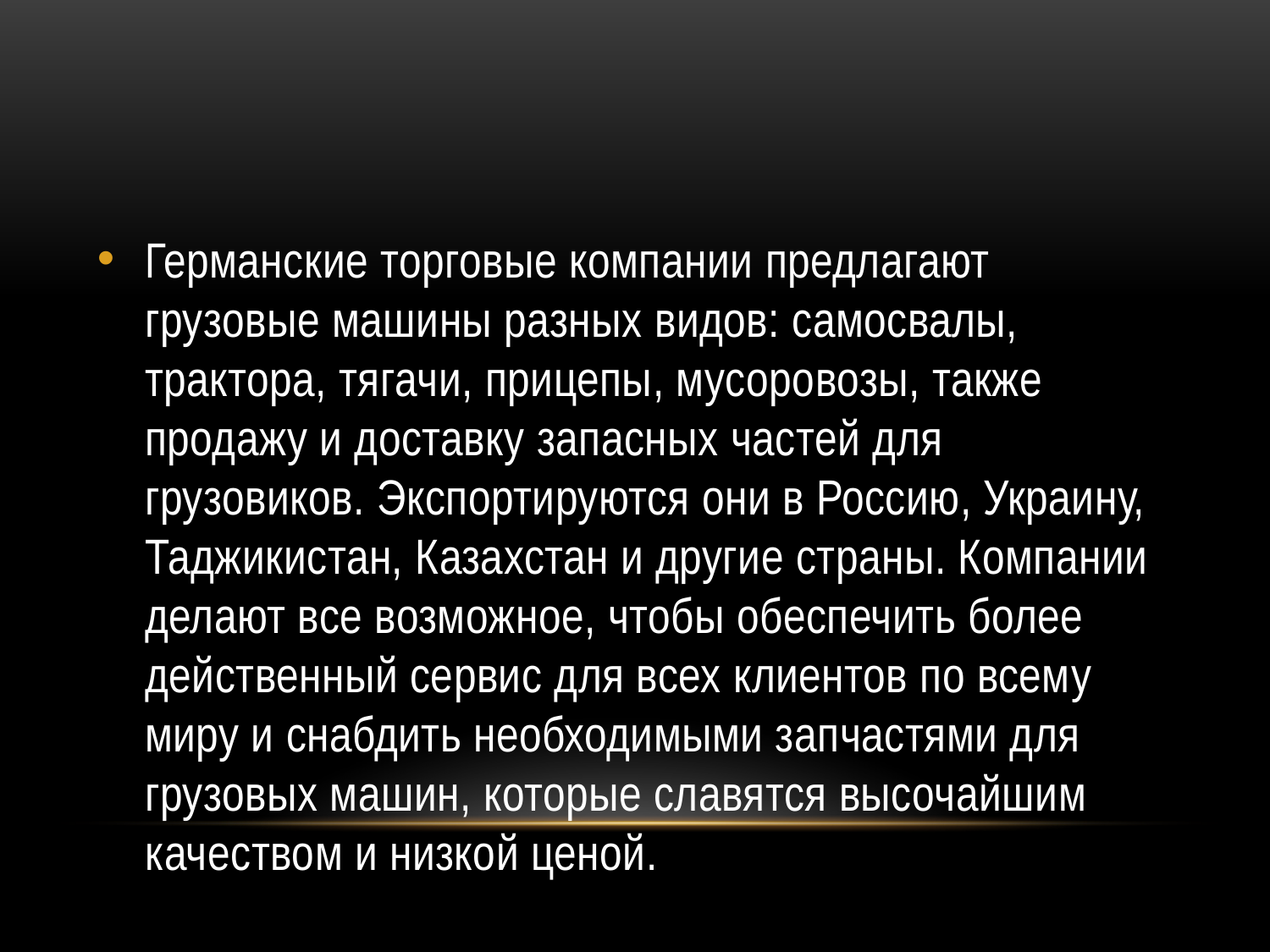

#
Германские торговые компании предлагают грузовые машины разных видов: самосвалы, трактора, тягачи, прицепы, мусоровозы, также продажу и доставку запасных частей для грузовиков. Экспортируются они в Россию, Украину, Таджикистан, Казахстан и другие страны. Компании делают все возможное, чтобы обеспечить более действенный сервис для всех клиентов по всему миру и снабдить необходимыми запчастями для грузовых машин, которые славятся высочайшим качеством и низкой ценой.